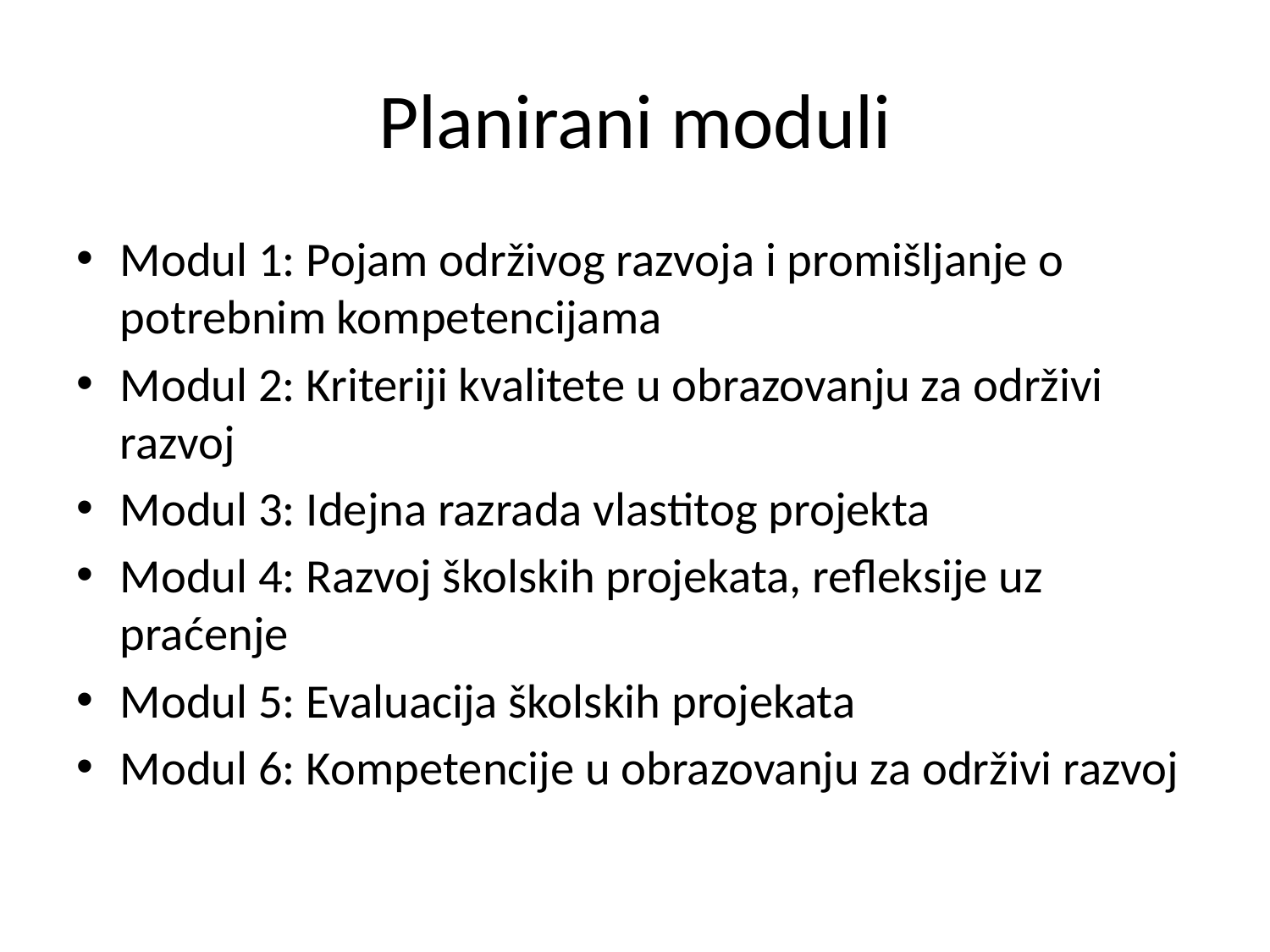

# Planirani moduli
Modul 1: Pojam održivog razvoja i promišljanje o potrebnim kompetencijama
Modul 2: Kriteriji kvalitete u obrazovanju za održivi razvoj
Modul 3: Idejna razrada vlastitog projekta
Modul 4: Razvoj školskih projekata, refleksije uz praćenje
Modul 5: Evaluacija školskih projekata
Modul 6: Kompetencije u obrazovanju za održivi razvoj